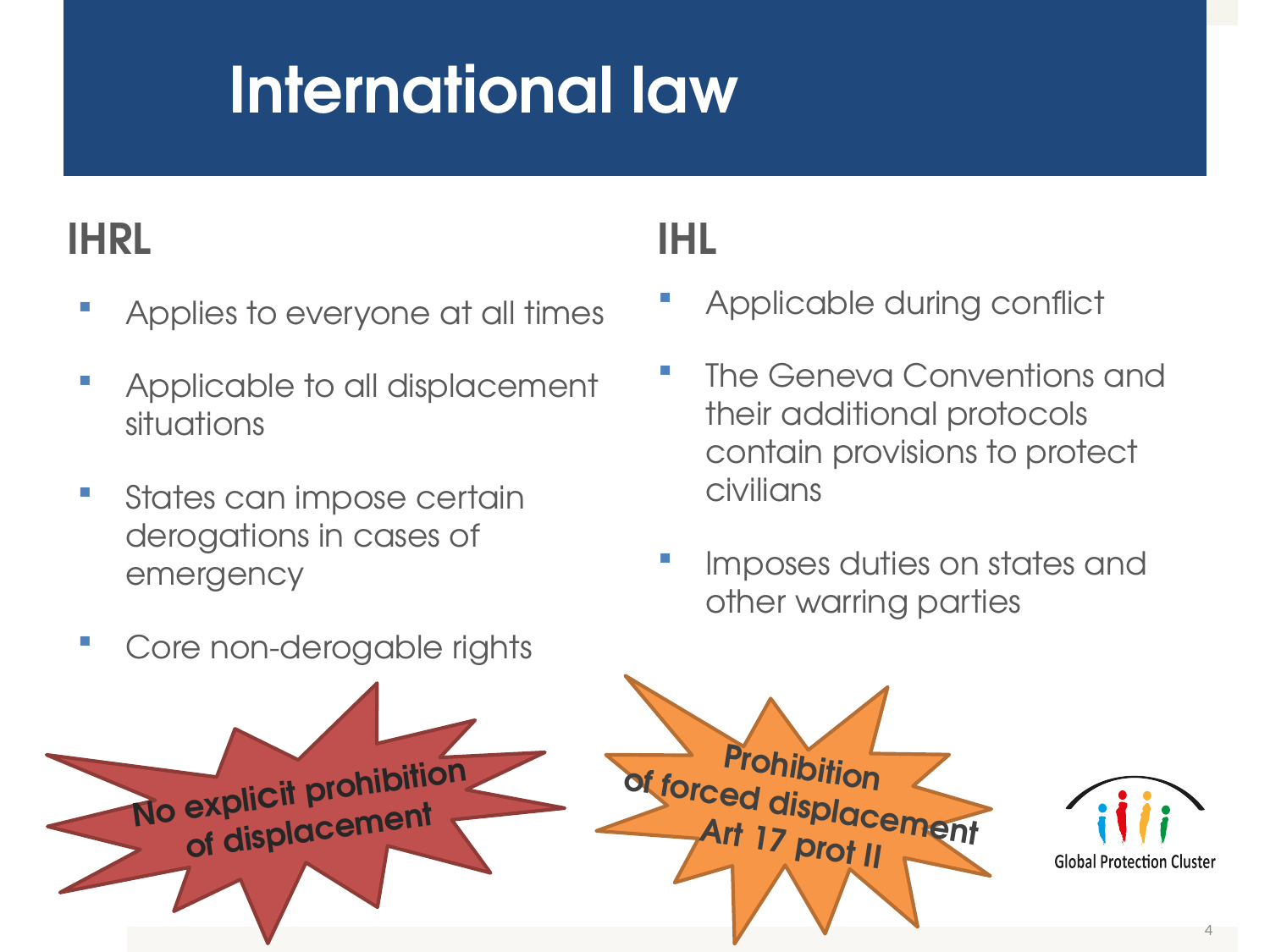

# International law
IHRL
IHL
Applicable during conflict
The Geneva Conventions and their additional protocols contain provisions to protect civilians
Imposes duties on states and other warring parties
Applies to everyone at all times
Applicable to all displacement situations
States can impose certain derogations in cases of emergency
Core non-derogable rights
Prohibition
 of forced displacement
Art 17 prot II
No explicit prohibition
 of displacement